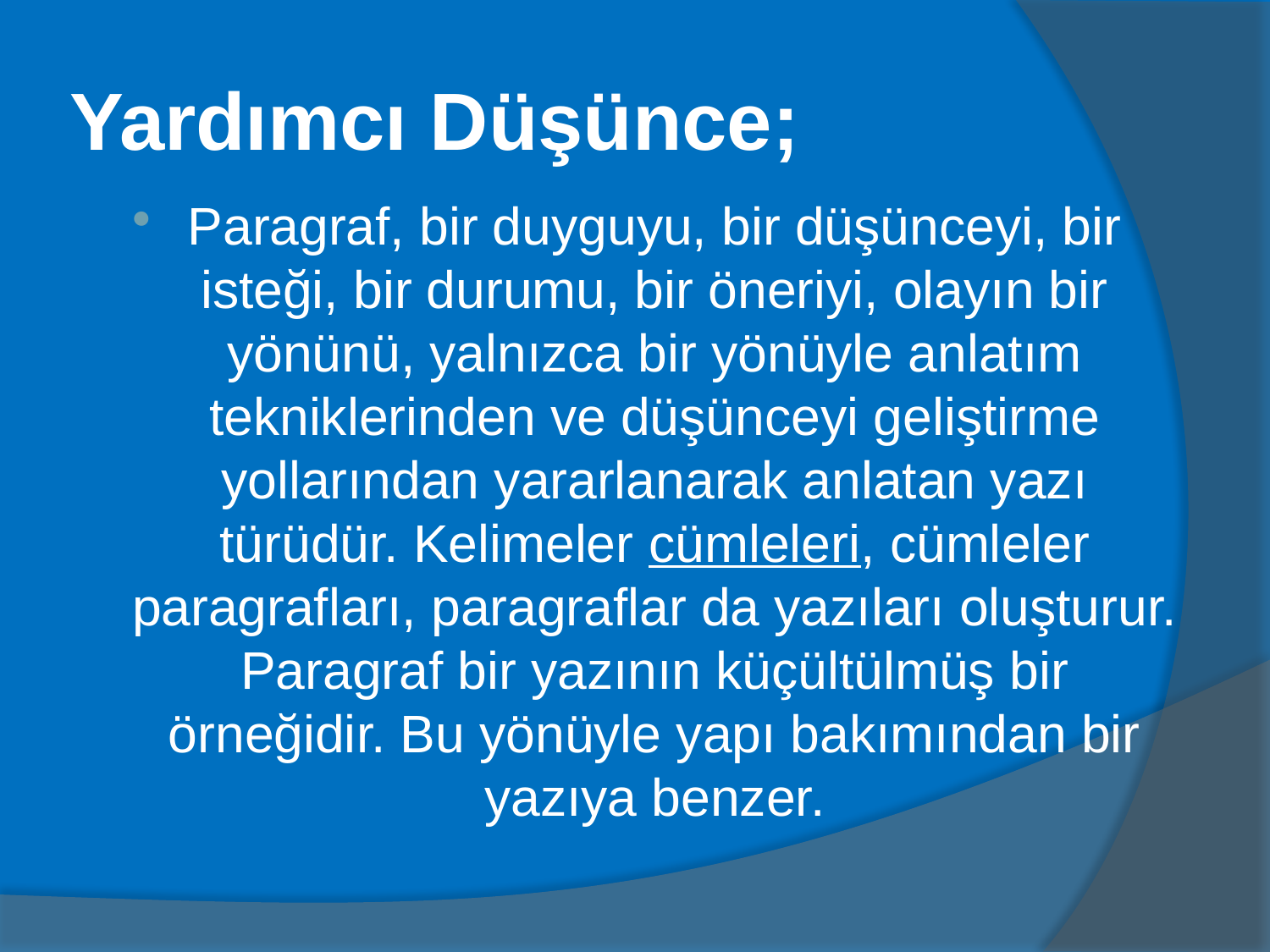

www.sorubak.com
# Yardımcı Düşünce;
Paragraf, bir duyguyu, bir düşünceyi, bir isteği, bir durumu, bir öneriyi, olayın bir yönünü, yalnızca bir yönüyle anlatım tekniklerin­den ve düşünceyi geliştirme yollarından yararlanarak anlatan yazı türüdür. Kelimeler cümleleri, cümleler paragrafları, paragraflar da yazıları oluşturur. Paragraf bir yazının küçültülmüş bir örneğidir. Bu yönüyle yapı bakımından bir yazıya benzer.